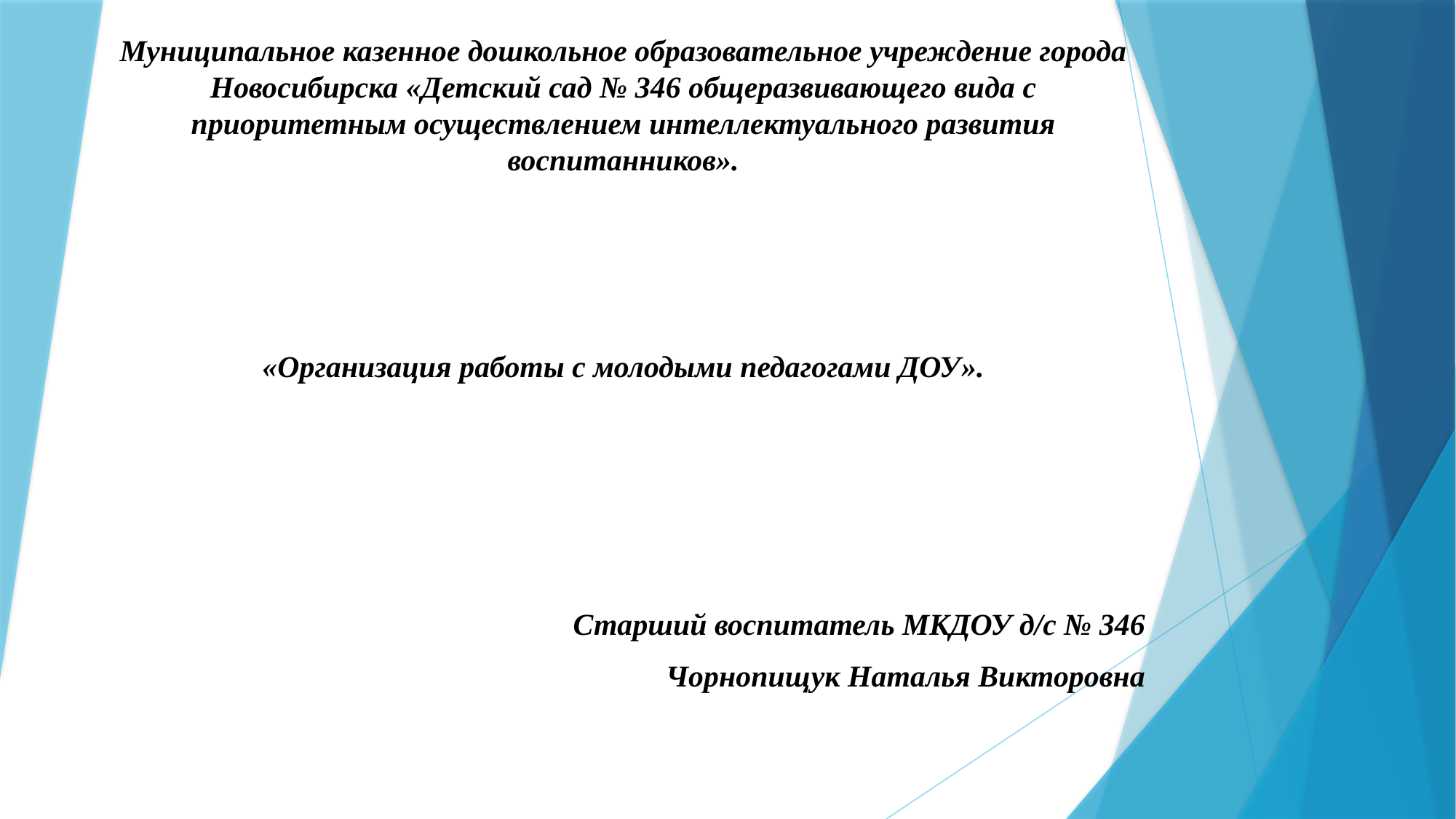

Муниципальное казенное дошкольное образовательное учреждение города Новосибирска «Детский сад № 346 общеразвивающего вида с приоритетным осуществлением интеллектуального развития воспитанников».

«Организация работы с молодыми педагогами ДОУ».

Старший воспитатель МКДОУ д/с № 346
Чорнопищук Наталья Викторовна